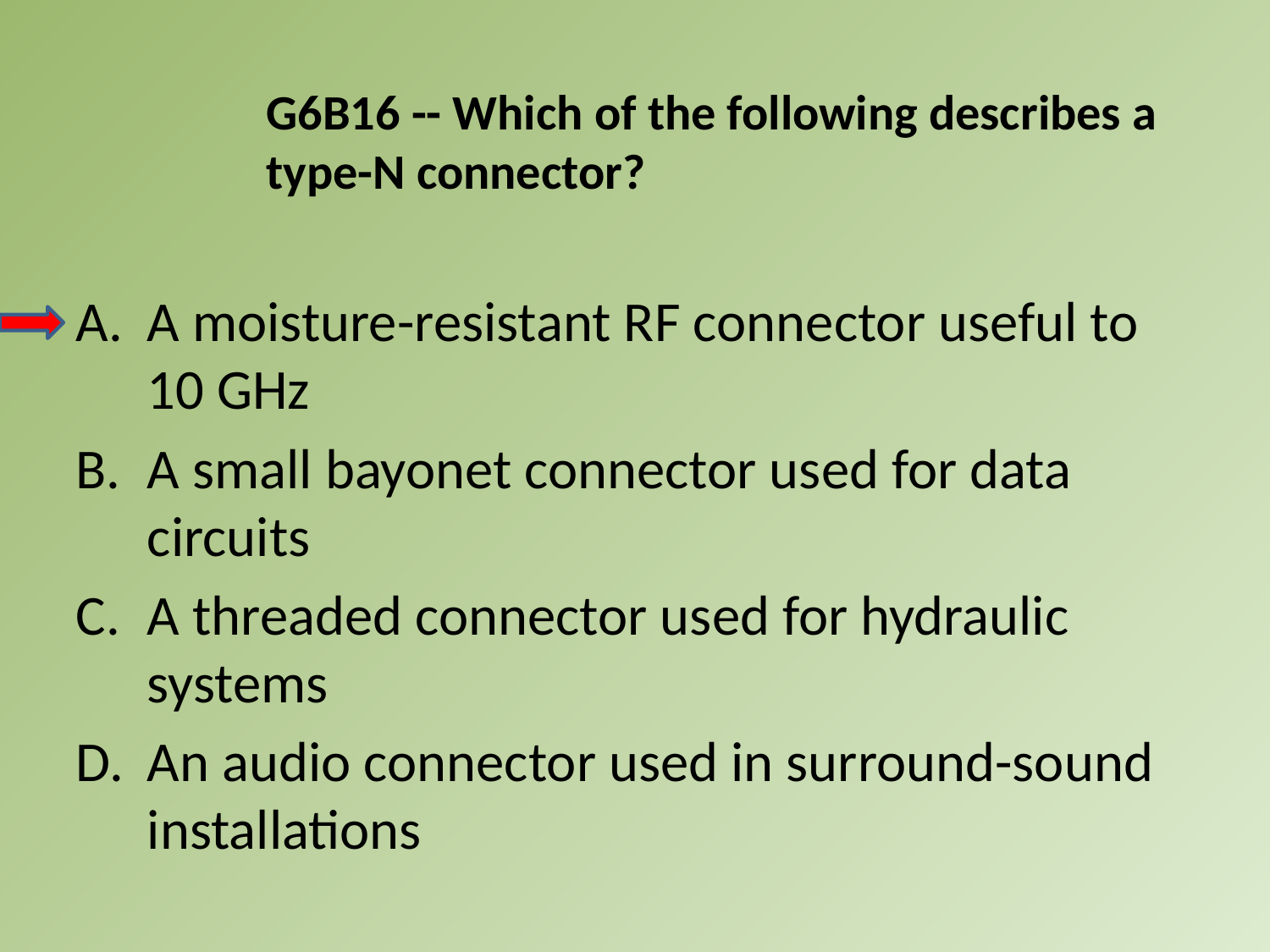

G6B16 -- Which of the following describes a type-N connector?
A.	A moisture-resistant RF connector useful to 10 GHz
B.	A small bayonet connector used for data circuits
C.	A threaded connector used for hydraulic systems
D.	An audio connector used in surround-sound installations